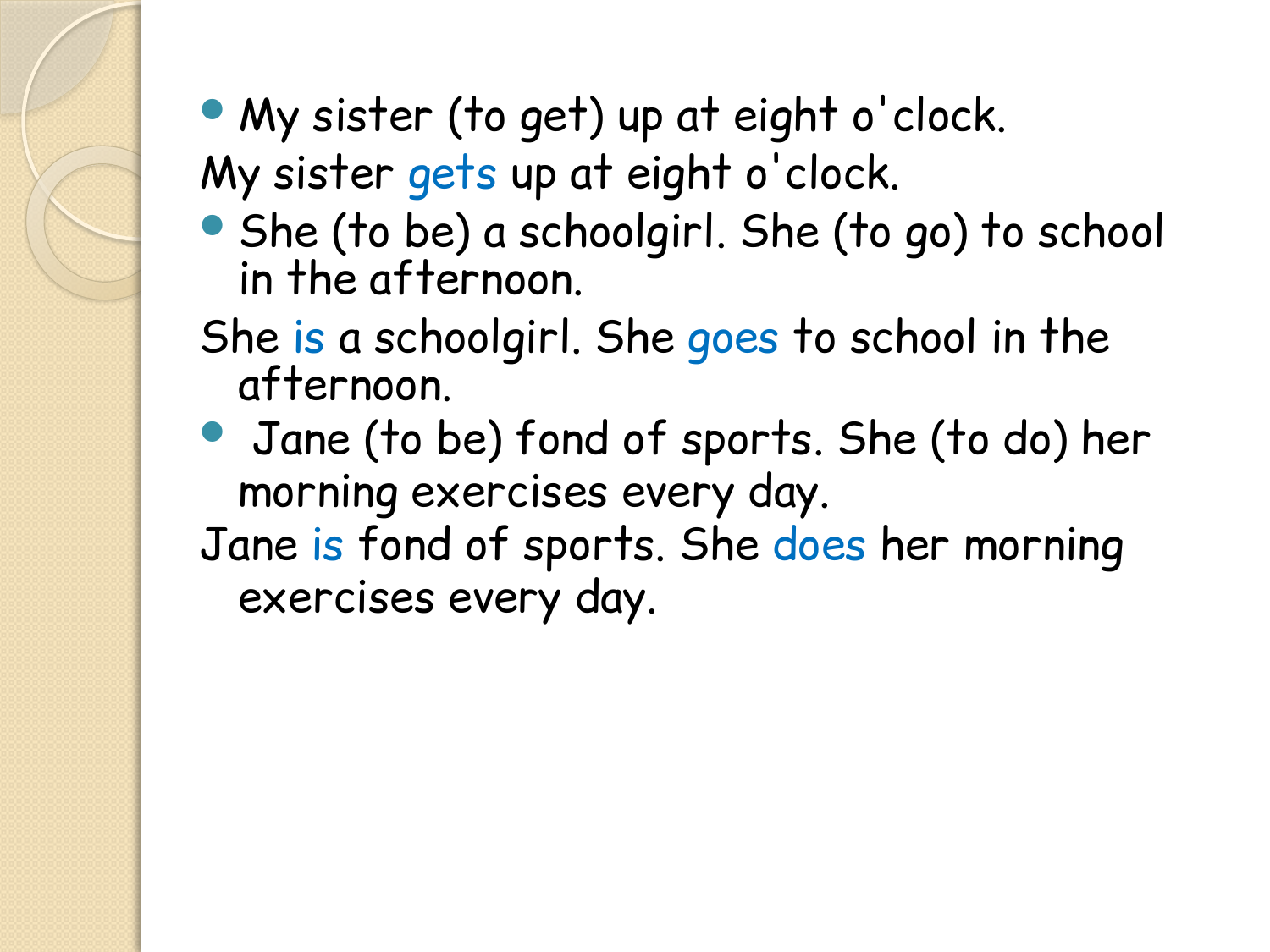

My sister (to get) up at eight o'clock.
My sister gets up at eight o'clock.
She (to be) a schoolgirl. She (to go) to school in the afternoon.
She is a schoolgirl. She goes to school in the afternoon.
 Jane (to be) fond of sports. She (to do) her morning exercises every day.
Jane is fond of sports. She does her morning exercises every day.